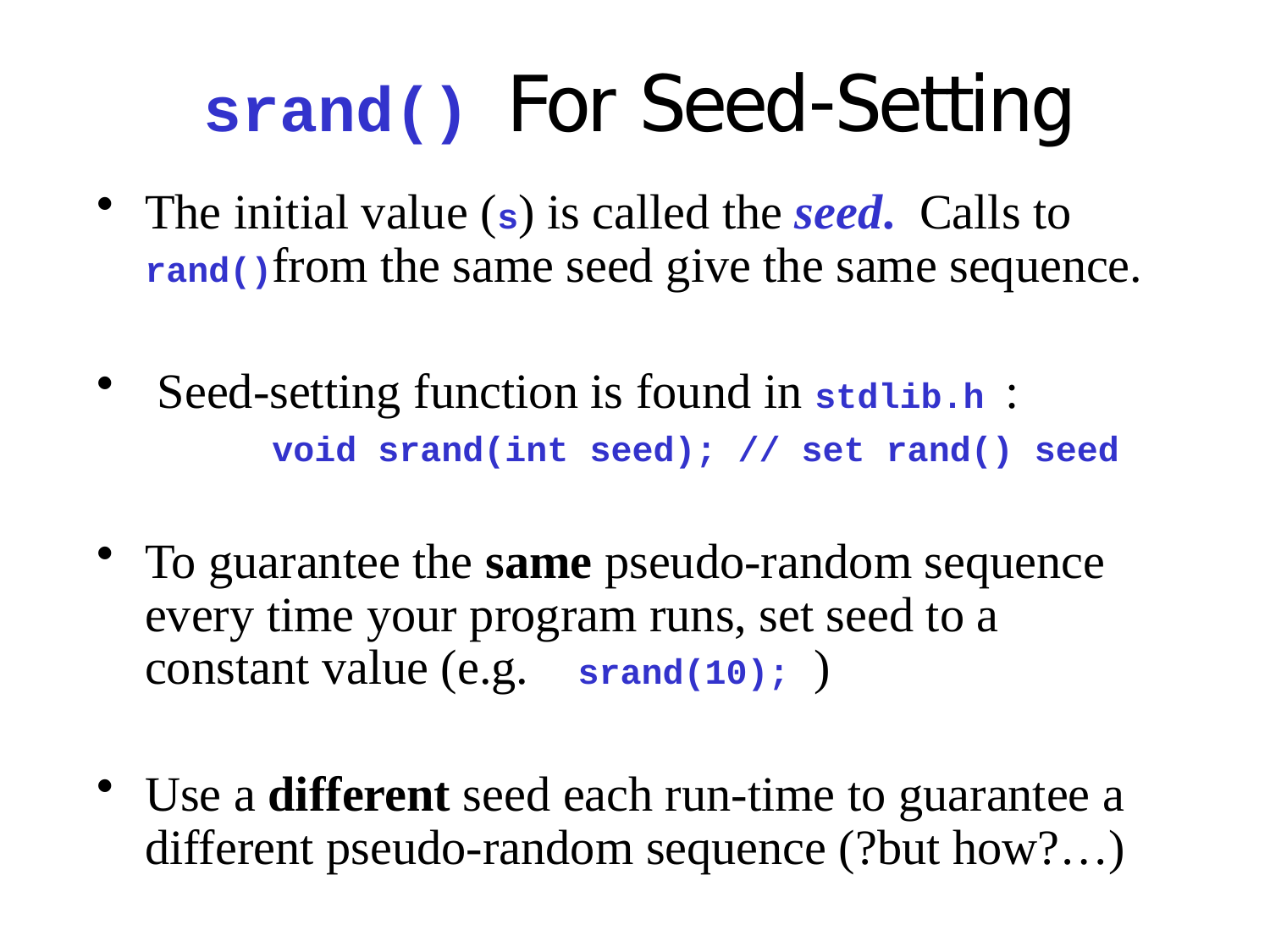

# srand() For Seed-Setting
The initial value (s) is called the seed.  Calls to rand()from the same seed give the same sequence.

 Seed-setting function is found in stdlib.h :
	void srand(int seed); // set rand() seed
To guarantee the same pseudo-random sequence every time your program runs, set seed to a constant value (e.g.    srand(10);  )

Use a different seed each run-time to guarantee a different pseudo-random sequence (?but how?…)